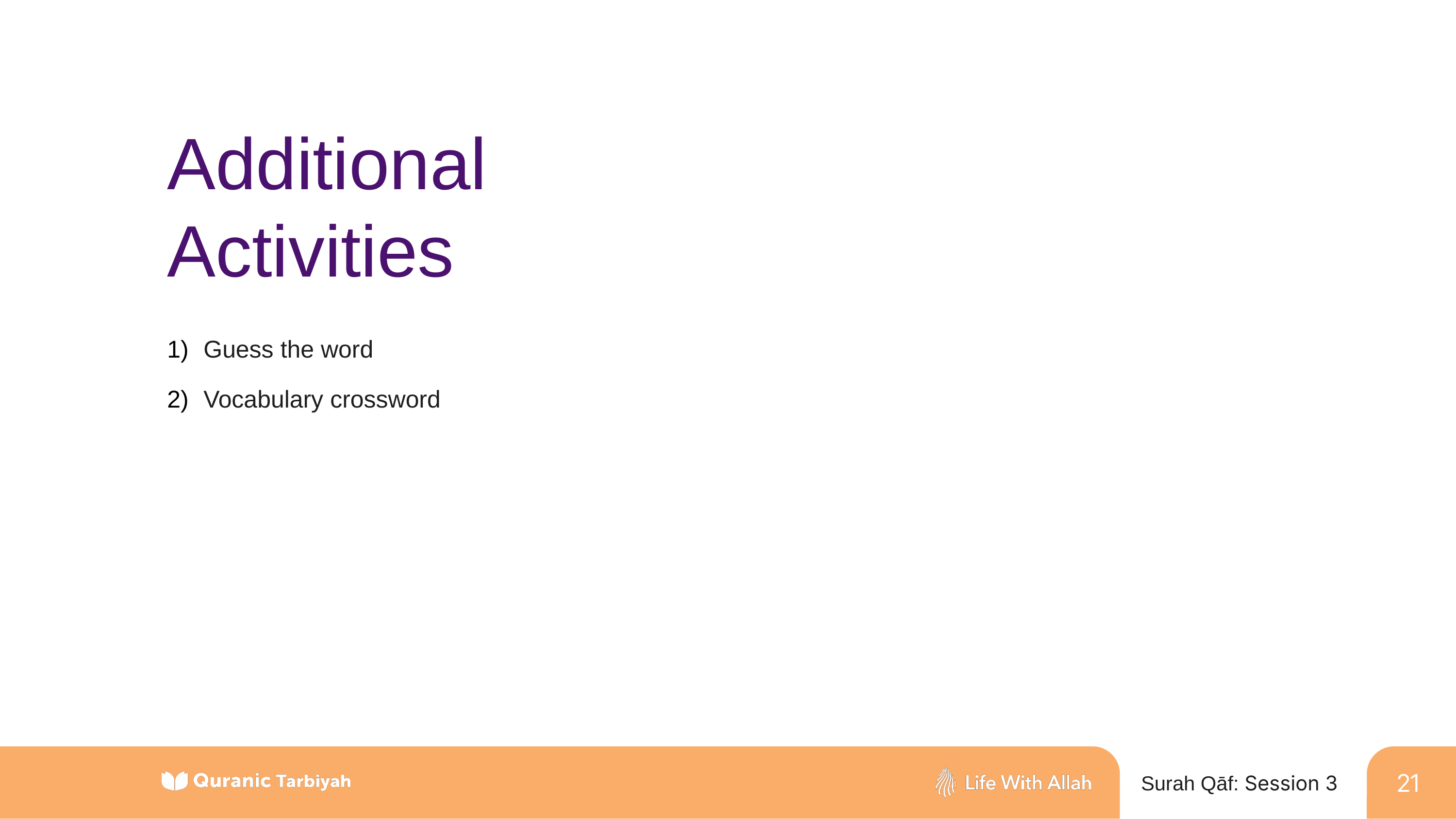

Additional Activities
Guess the word
Vocabulary crossword